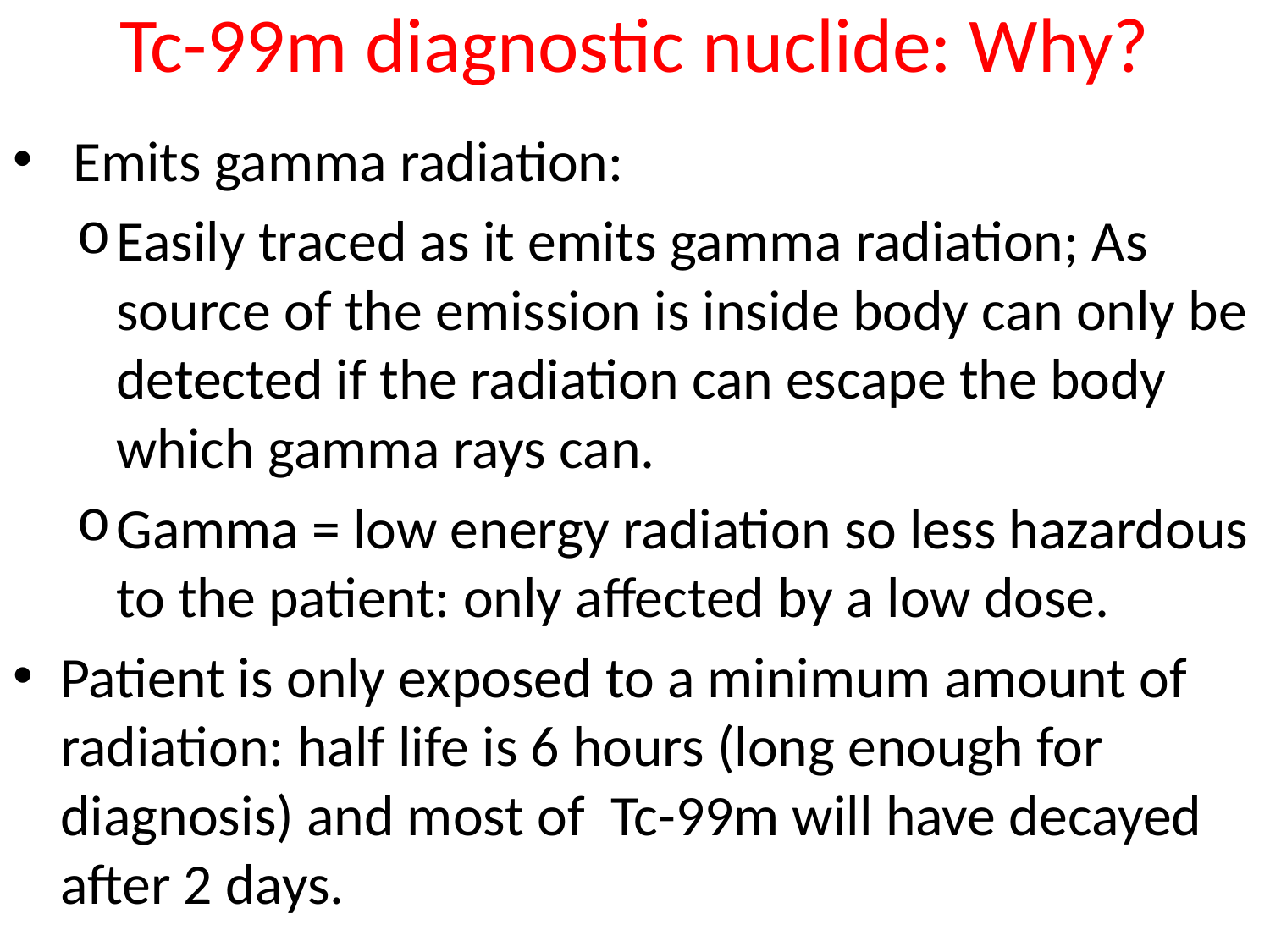

# Tc-99m diagnostic nuclide: Why?
 Emits gamma radiation:
Easily traced as it emits gamma radiation; As source of the emission is inside body can only be detected if the radiation can escape the body which gamma rays can.
Gamma = low energy radiation so less hazardous to the patient: only affected by a low dose.
Patient is only exposed to a minimum amount of radiation: half life is 6 hours (long enough for diagnosis) and most of  Tc-99m will have decayed after 2 days.